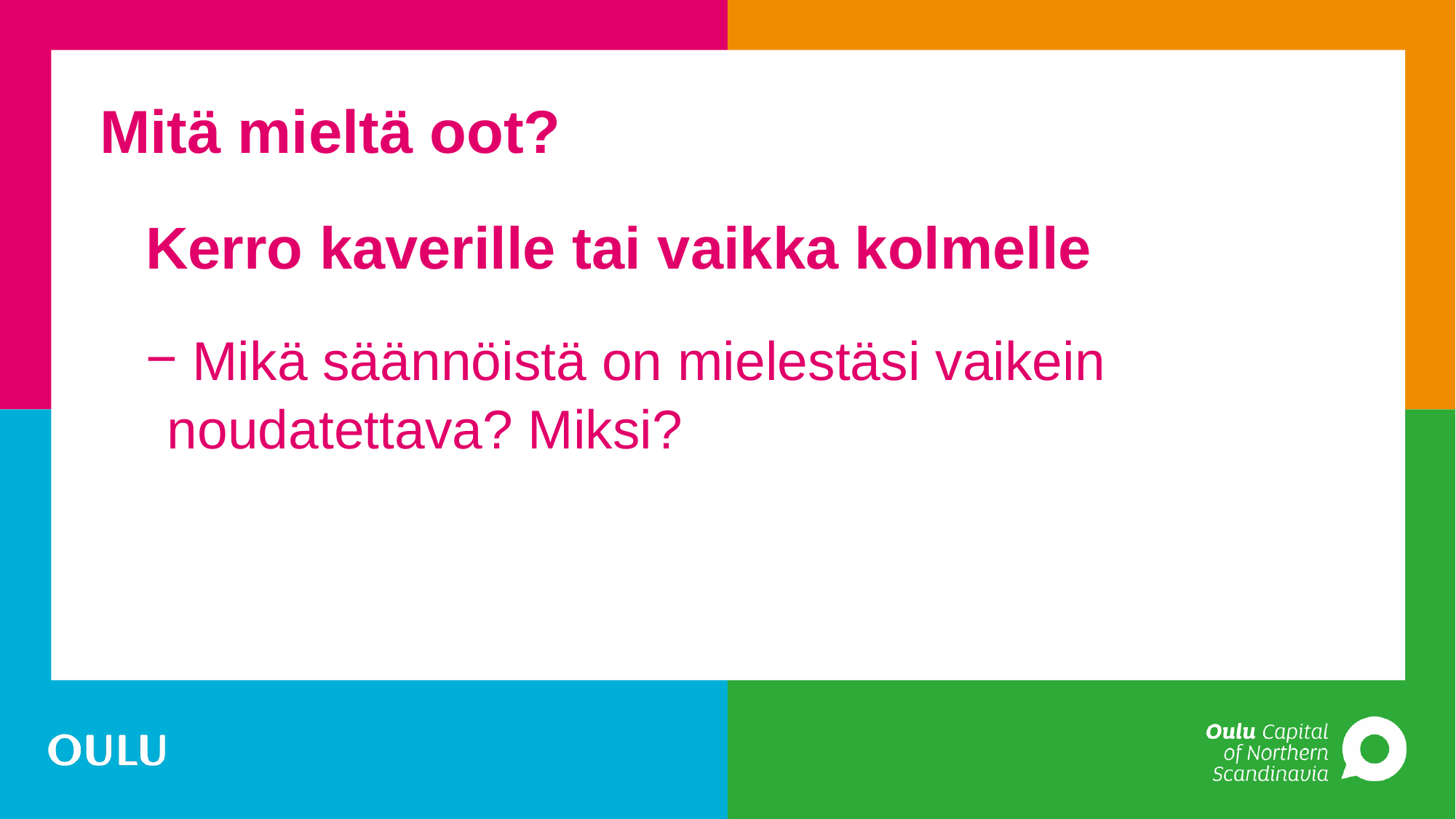

# Mitä mieltä oot?
Kerro kaverille tai vaikka kolmelle
 Mikä säännöistä on mielestäsi vaikein noudatettava? Miksi?